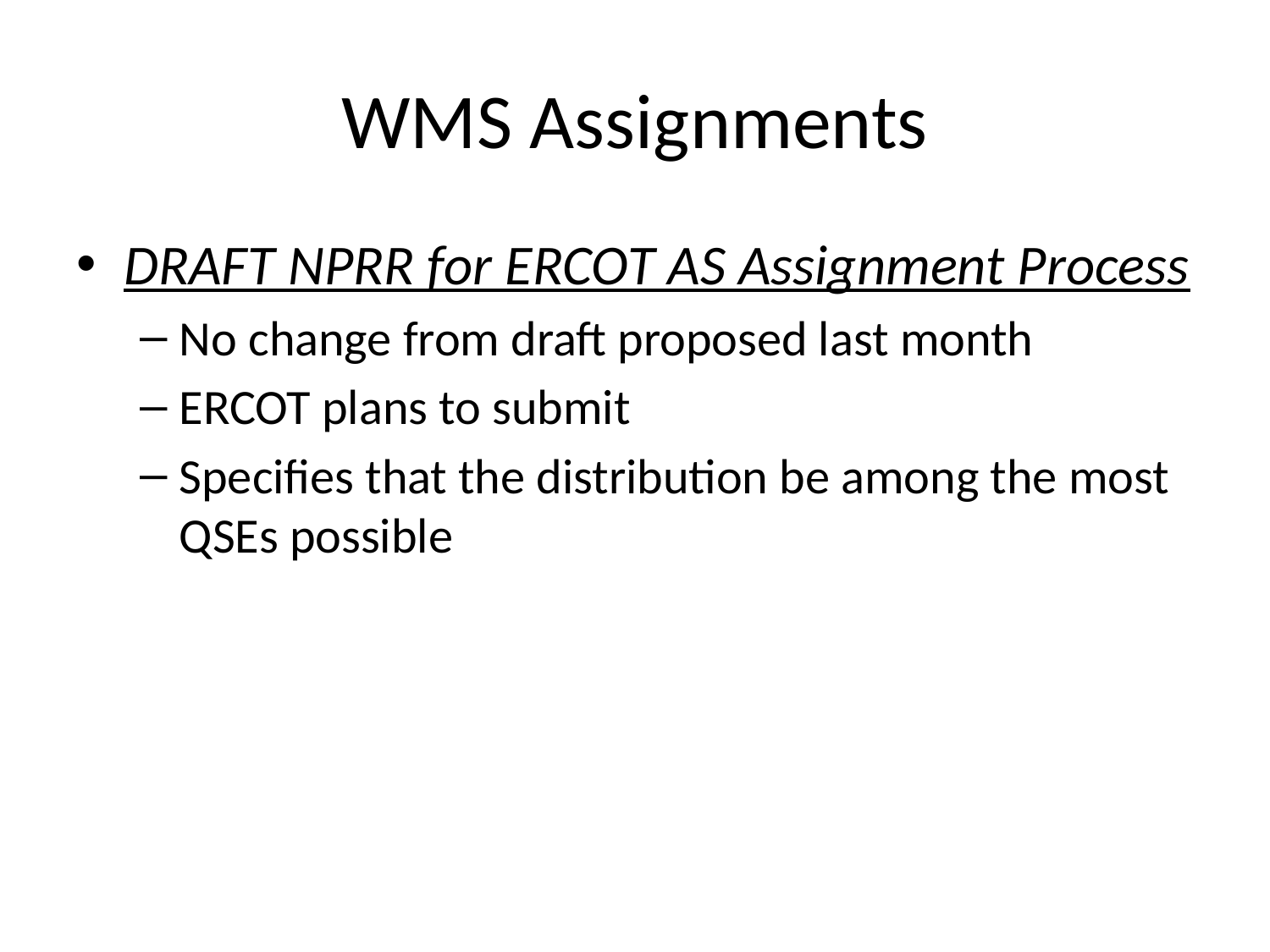

# WMS Assignments
DRAFT NPRR for ERCOT AS Assignment Process
No change from draft proposed last month
ERCOT plans to submit
Specifies that the distribution be among the most QSEs possible